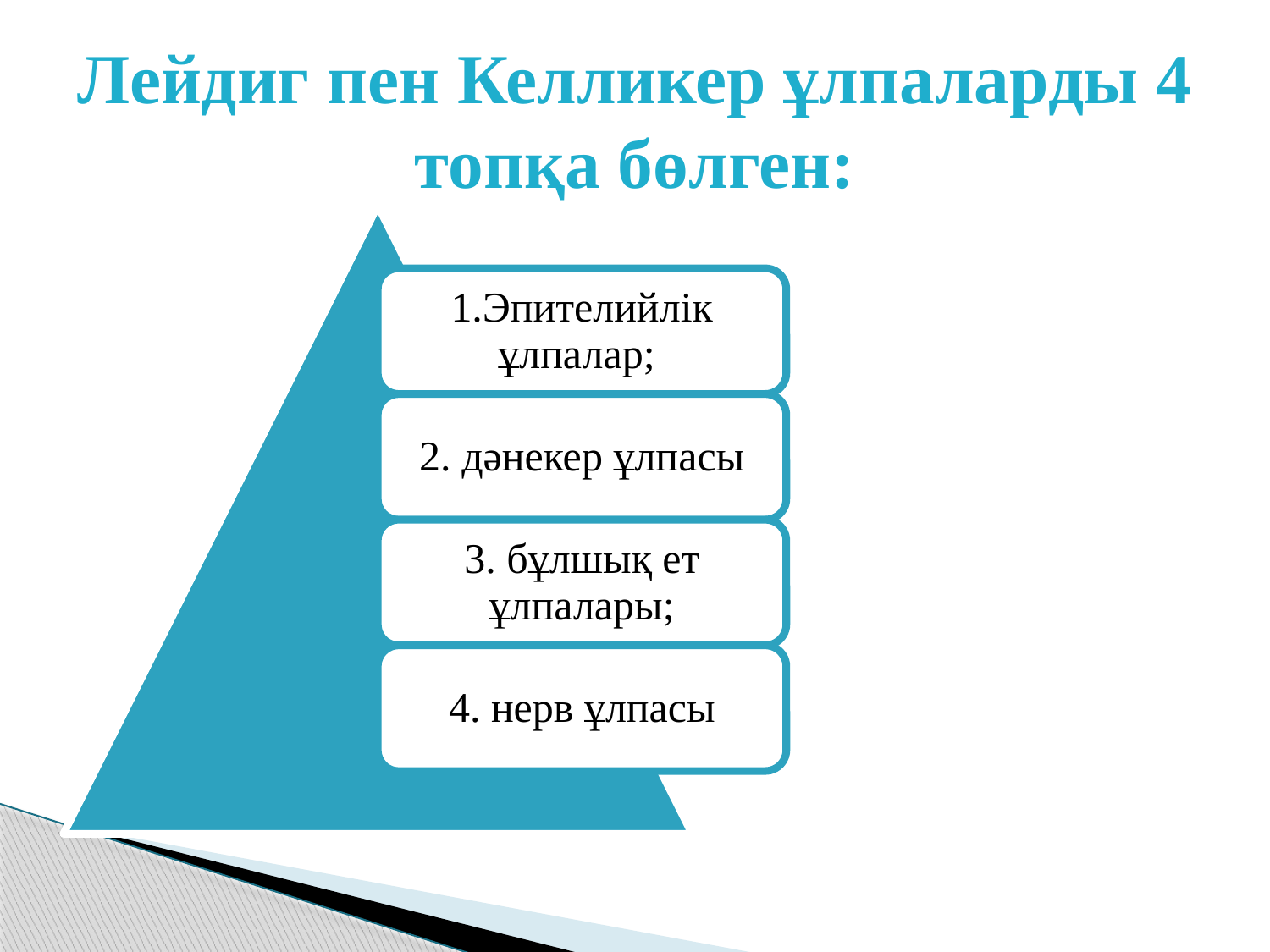

# Лейдиг пен Келликер ұлпаларды 4 топқа бөлген:
1.Эпителийлік ұлпалар;
2. дәнекер ұлпасы
3. бұлшық ет ұлпалары;
4. нерв ұлпасы